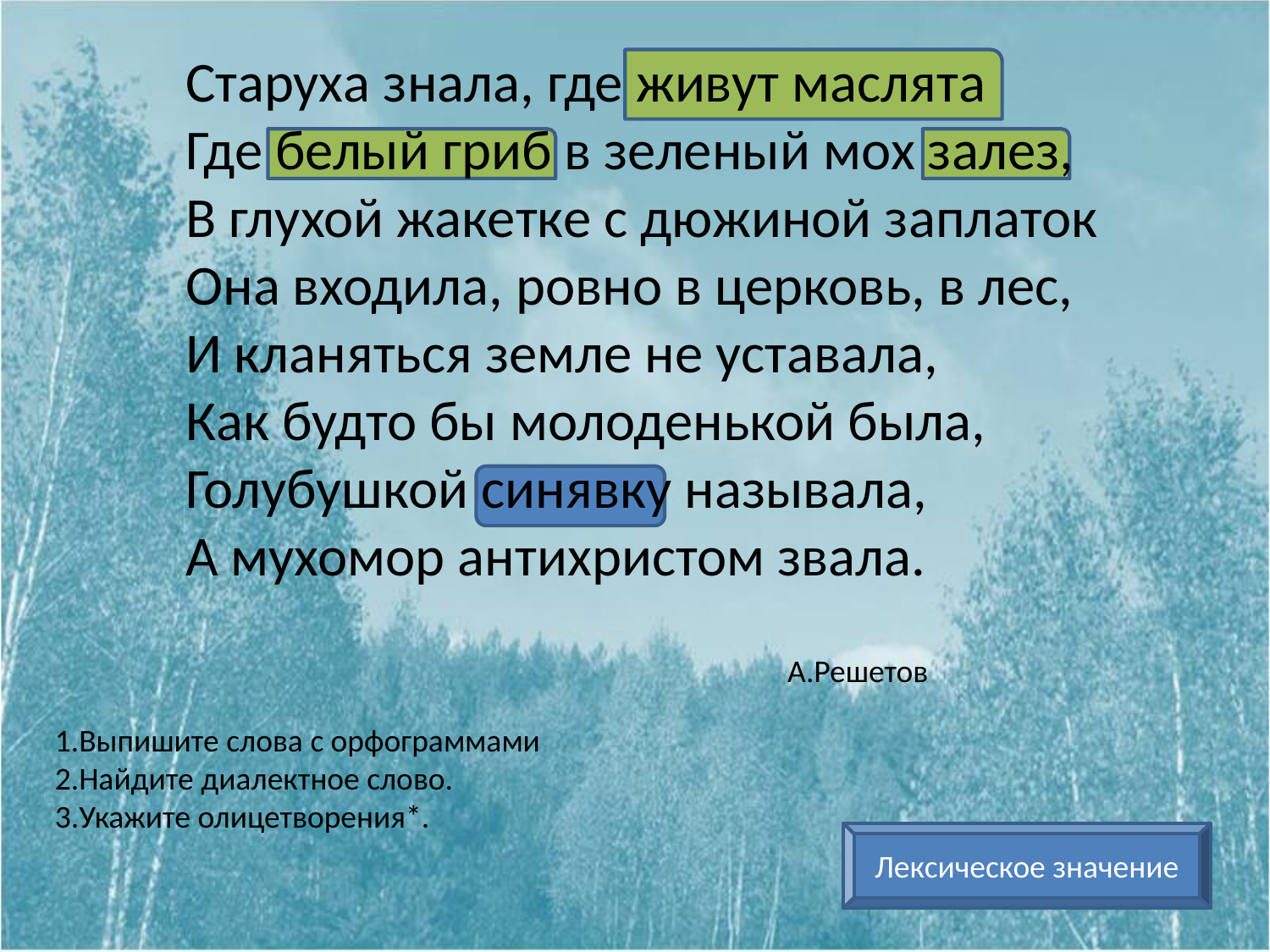

Старуха знала, где живут маслята
Где белый гриб в зеленый мох залез,
В глухой жакетке с дюжиной заплаток
Она входила, ровно в церковь, в лес,
И кланяться земле не уставала,
Как будто бы молоденькой была,
Голубушкой синявку называла,
А мухомор антихристом звала.

А.Решетов
1.Выпишите слова с орфограммами
2.Найдите диалектное слово.
3.Укажите олицетворения*.
Лексическое значение